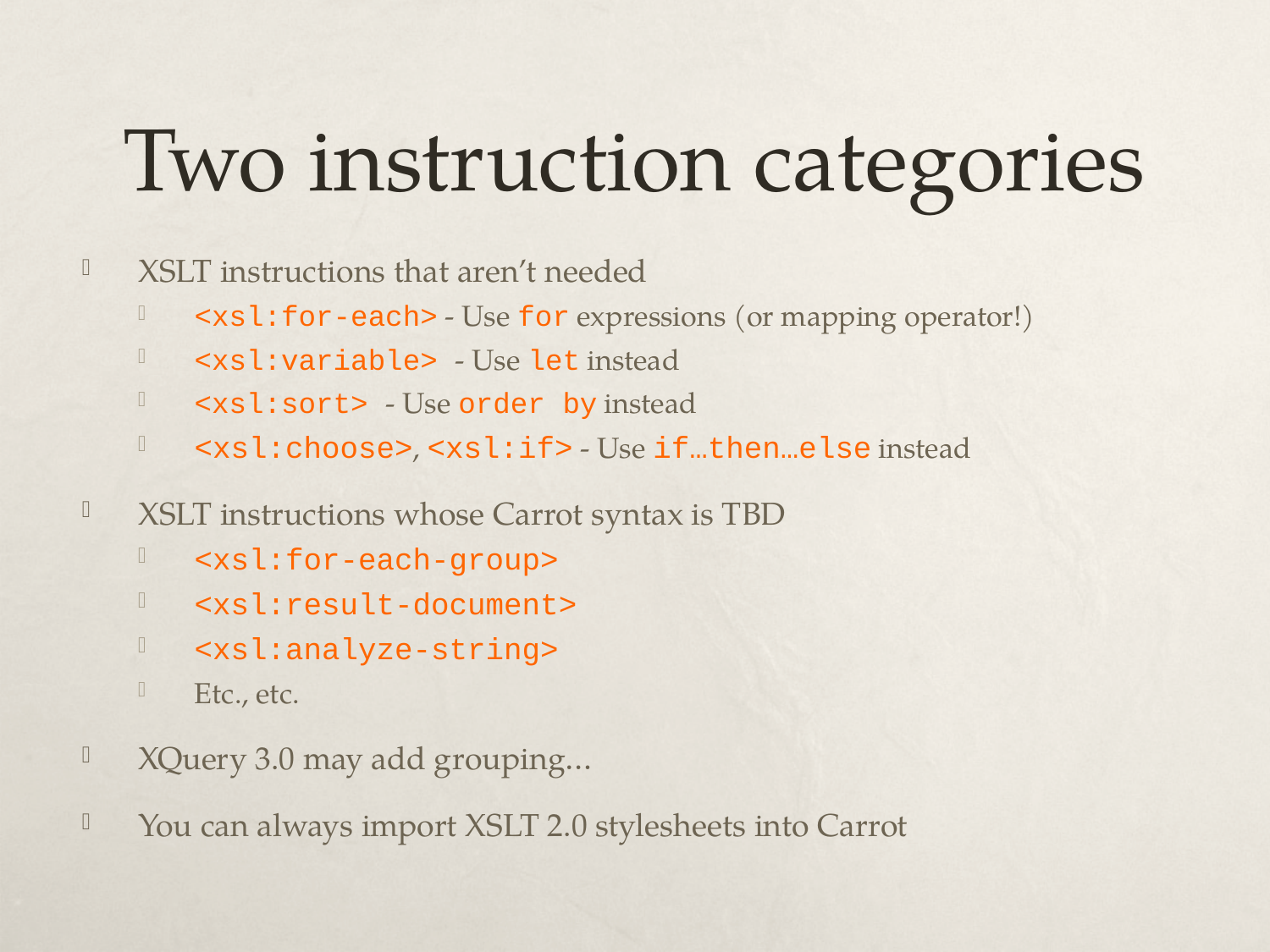

# Two instruction categories
XSLT instructions that aren’t needed
<xsl:for-each> - Use for expressions (or mapping operator!)
<xsl:variable> - Use let instead
<xsl:sort> - Use order by instead
<xsl:choose>, <xsl:if> - Use if…then…else instead
XSLT instructions whose Carrot syntax is TBD
<xsl:for-each-group>
<xsl:result-document>
<xsl:analyze-string>
Etc., etc.
XQuery 3.0 may add grouping…
You can always import XSLT 2.0 stylesheets into Carrot